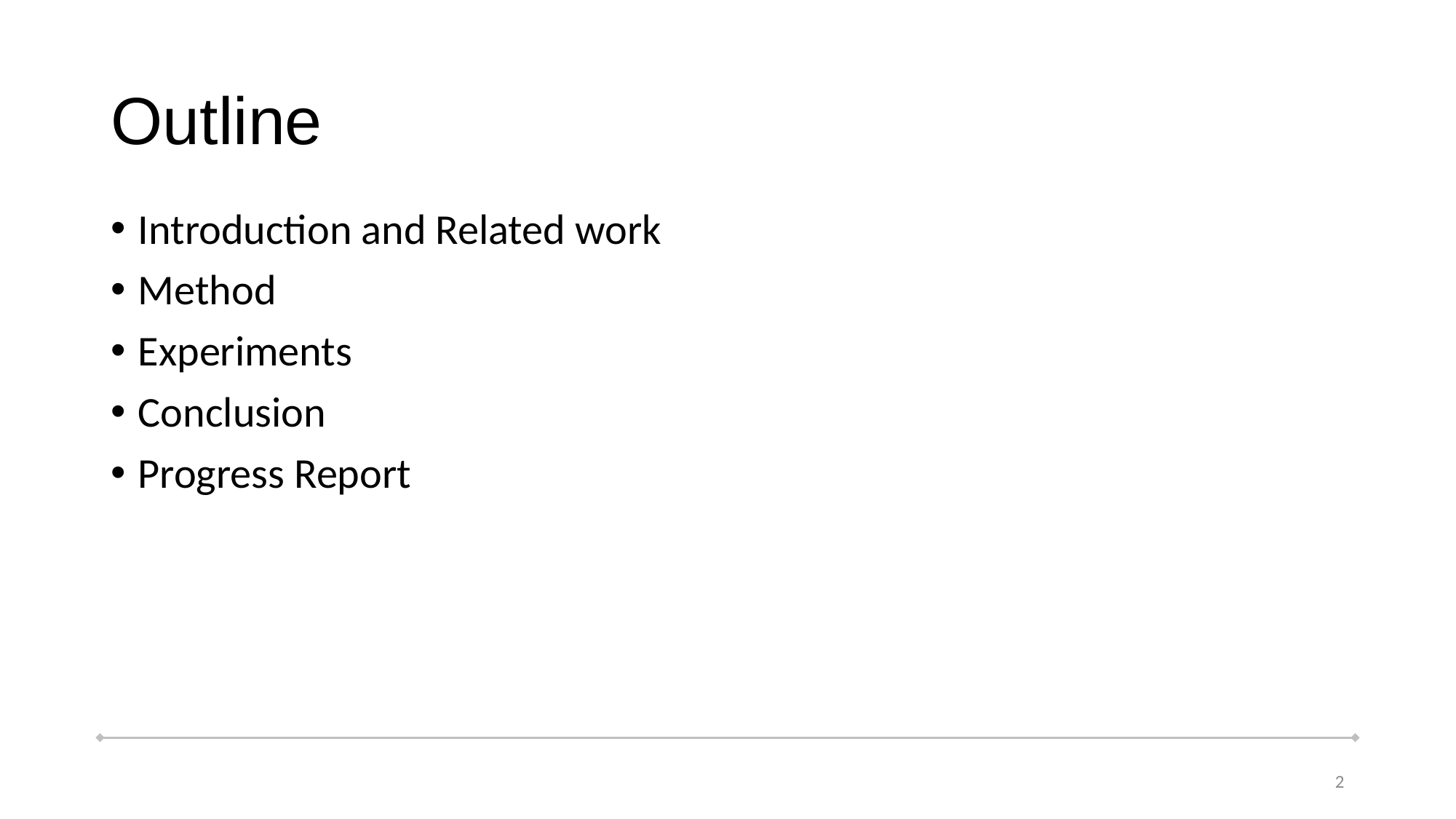

# Outline
Introduction and Related work
Method
Experiments
Conclusion
Progress Report
2